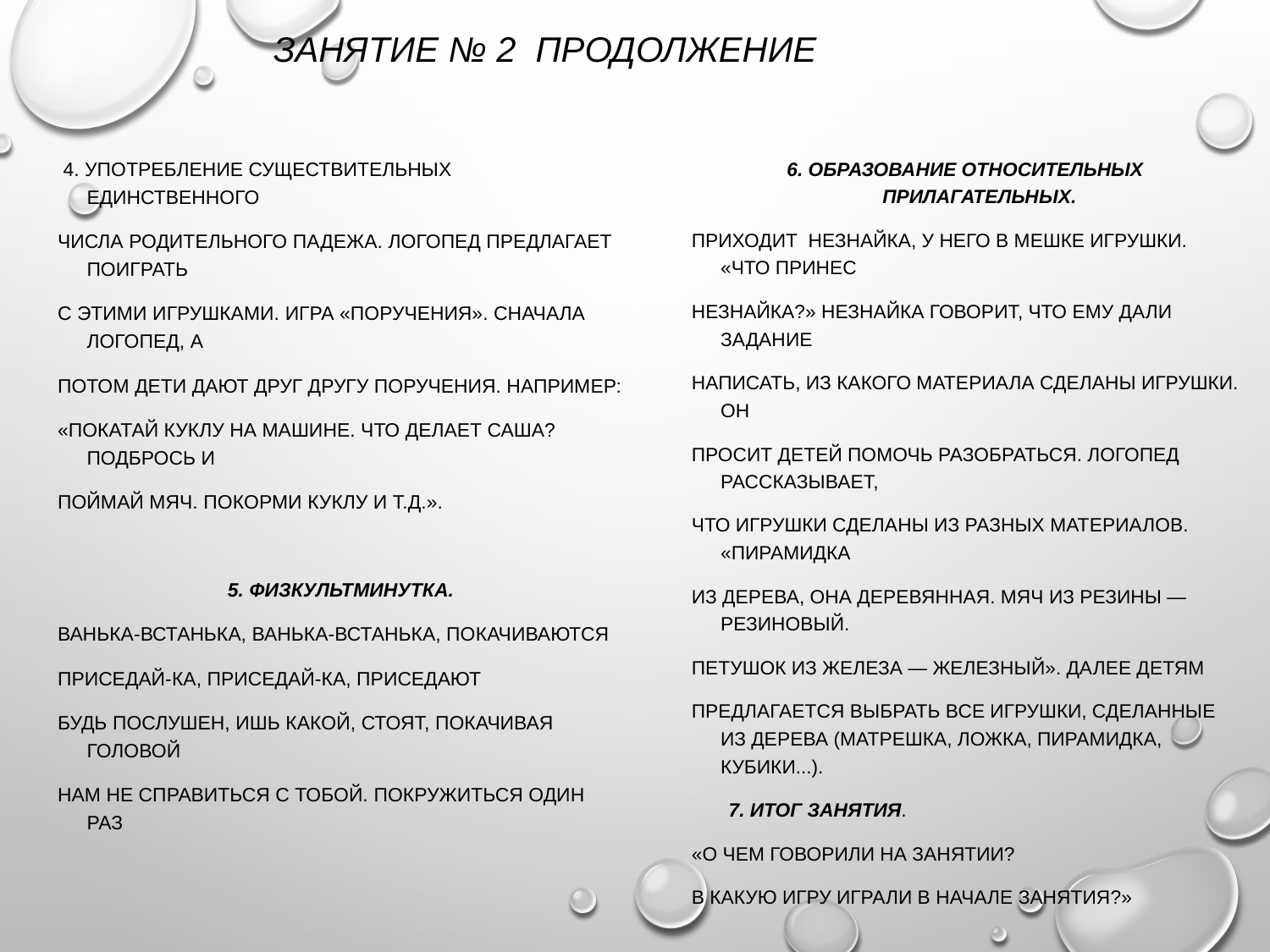

# занятие № 2  продолжение
 4. Употребление существительных единственного
числа родительного падежа. Логопед предлагает поиграть
с этими игрушками. Игра «Поручения». Сначала логопед, а
потом дети дают друг другу поручения. Например:
«Покатай куклу на машине. Что делает Саша? Подбрось и
Поймай мяч. Покорми куклу и т.д.».

5. Физкультминутка.
Ванька-Встанька, Ванька-Встанька, покачиваются
Приседай-ка, приседай-ка, приседают
Будь послушен, ишь какой, стоят, покачивая головой
Нам не справиться с тобой. покружиться один раз

6. Образование относительных прилагательных.
Приходит  Незнайка, у него в мешке игрушки. «Что принес
Незнайка?» Незнайка говорит, что ему дали задание
написать, из какого материала сделаны игрушки. Он
просит детей помочь разобраться. Логопед рассказывает,
что игрушки сделаны из разных материалов. «Пирамидка
из дерева, она деревянная. Мяч из резины — резиновый.
Петушок из железа — железный». Далее детям
предлагается выбрать все игрушки, сделанные из дерева (матрешка, ложка, пирамидка, кубики...).
       7. Итог занятия.
«О чем говорили на занятии?
В какую игру играли в начале занятия?»